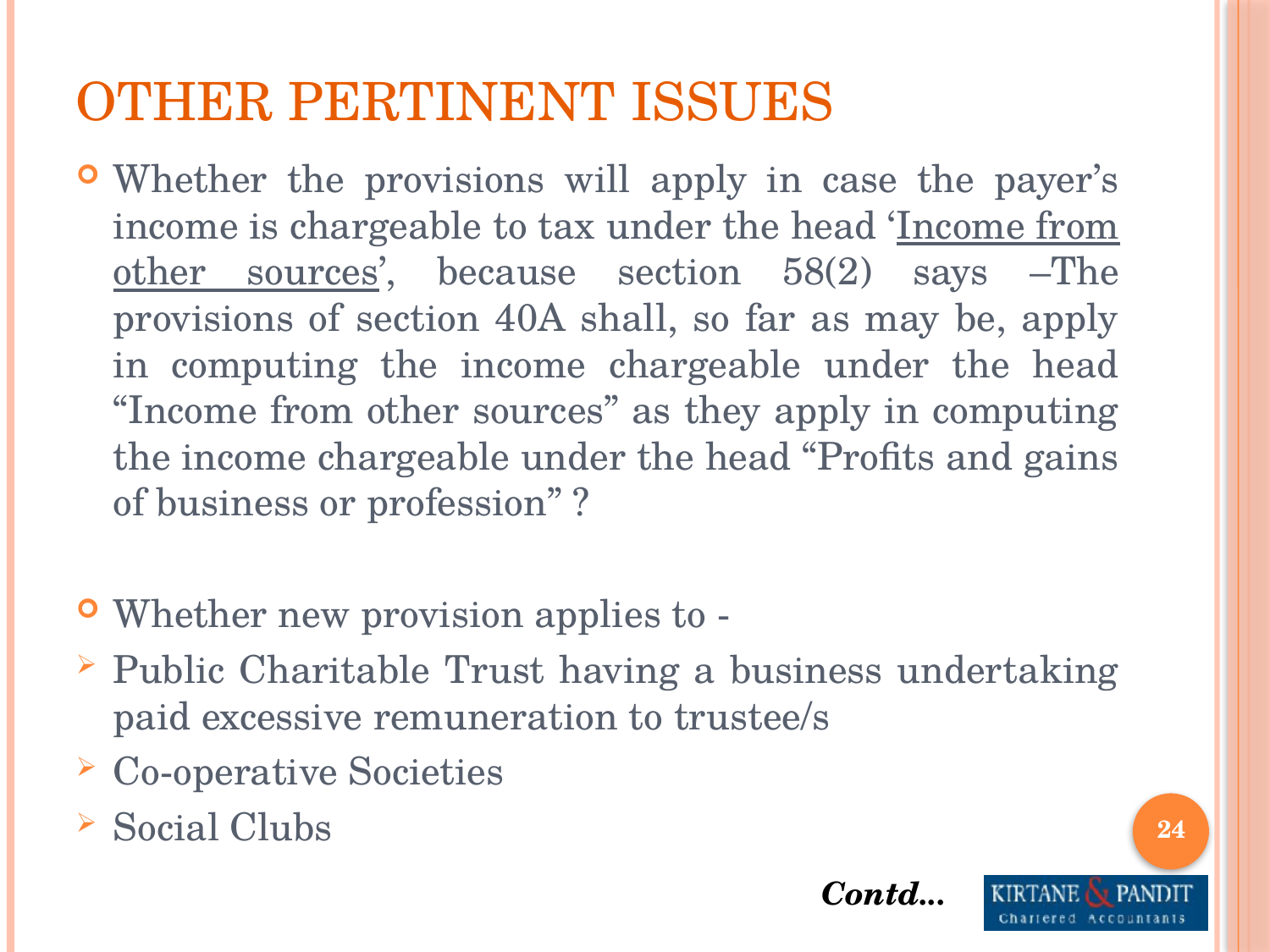

# Other Pertinent Issues
Whether the provisions will apply in case the payer’s income is chargeable to tax under the head ‘Income from other sources’, because section 58(2) says –The provisions of section 40A shall, so far as may be, apply in computing the income chargeable under the head “Income from other sources” as they apply in computing the income chargeable under the head “Profits and gains of business or profession” ?

Whether new provision applies to -
Public Charitable Trust having a business undertaking paid excessive remuneration to trustee/s
Co-operative Societies
Social Clubs

24

           Contd...